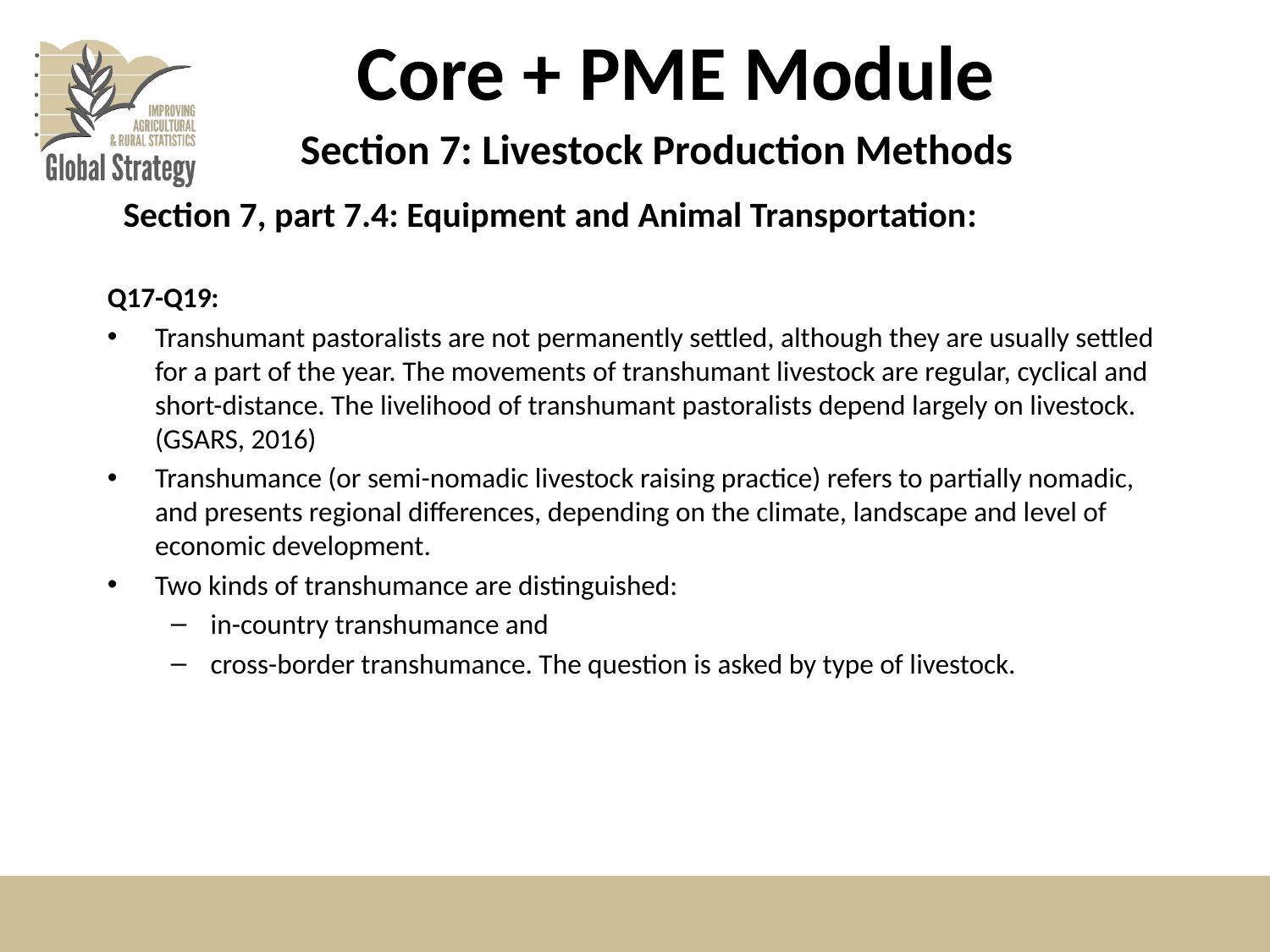

# Core + PME Module
Section 7: Livestock Production Methods

Section 7, part 7.4: Equipment and Animal Transportation:

Q17-Q19:
Transhumant pastoralists are not permanently settled, although they are usually settled for a part of the year. The movements of transhumant livestock are regular, cyclical and short-distance. The livelihood of transhumant pastoralists depend largely on livestock. (GSARS, 2016)
Transhumance (or semi-nomadic livestock raising practice) refers to partially nomadic, and presents regional differences, depending on the climate, landscape and level of economic development.
Two kinds of transhumance are distinguished:
in-country transhumance and
cross-border transhumance. The question is asked by type of livestock.